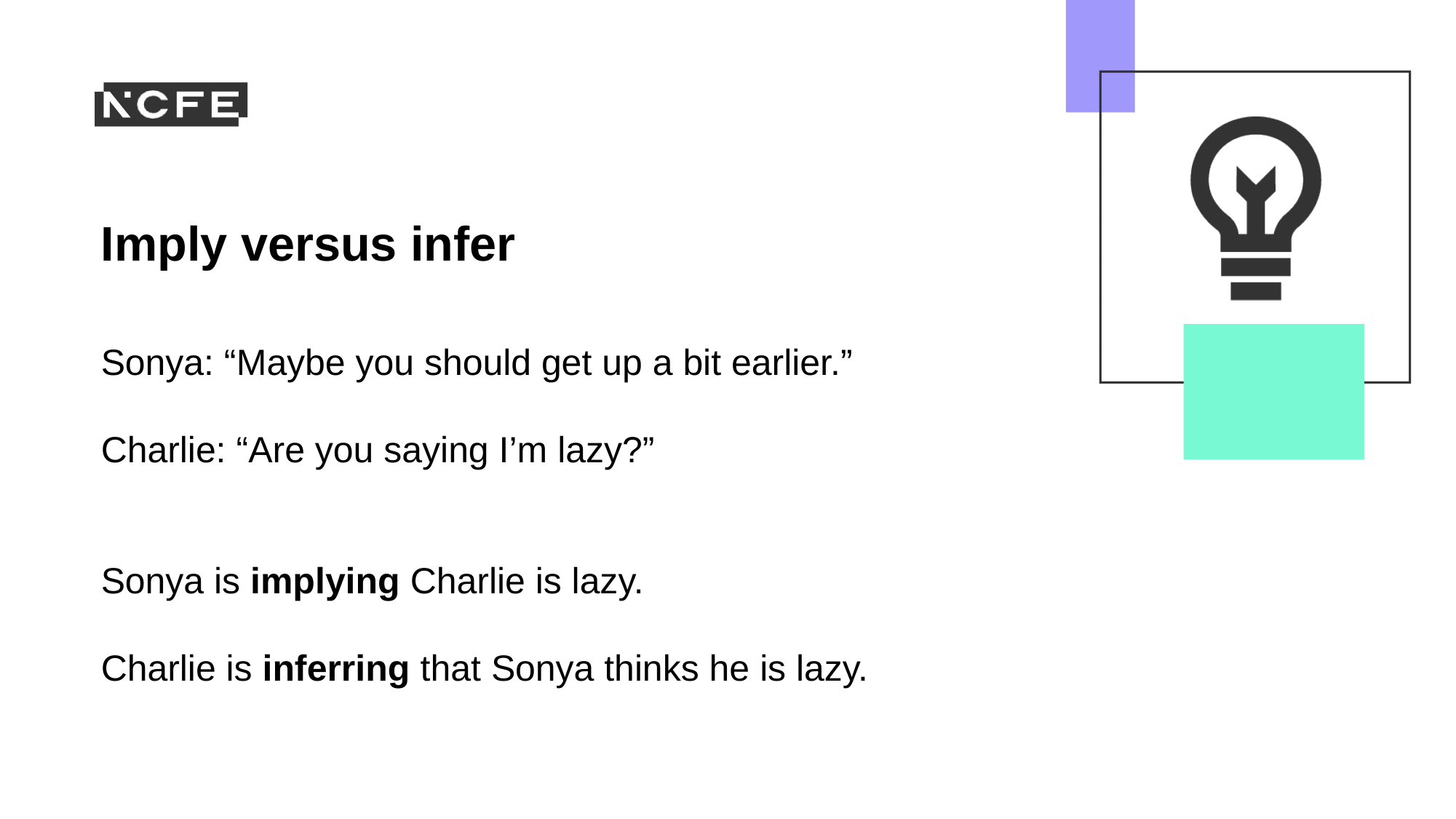

Imply versus infer
Sonya: “Maybe you should get up a bit earlier.”

Charlie: “Are you saying I’m lazy?”

Sonya is implying Charlie is lazy.

Charlie is inferring that Sonya thinks he is lazy.